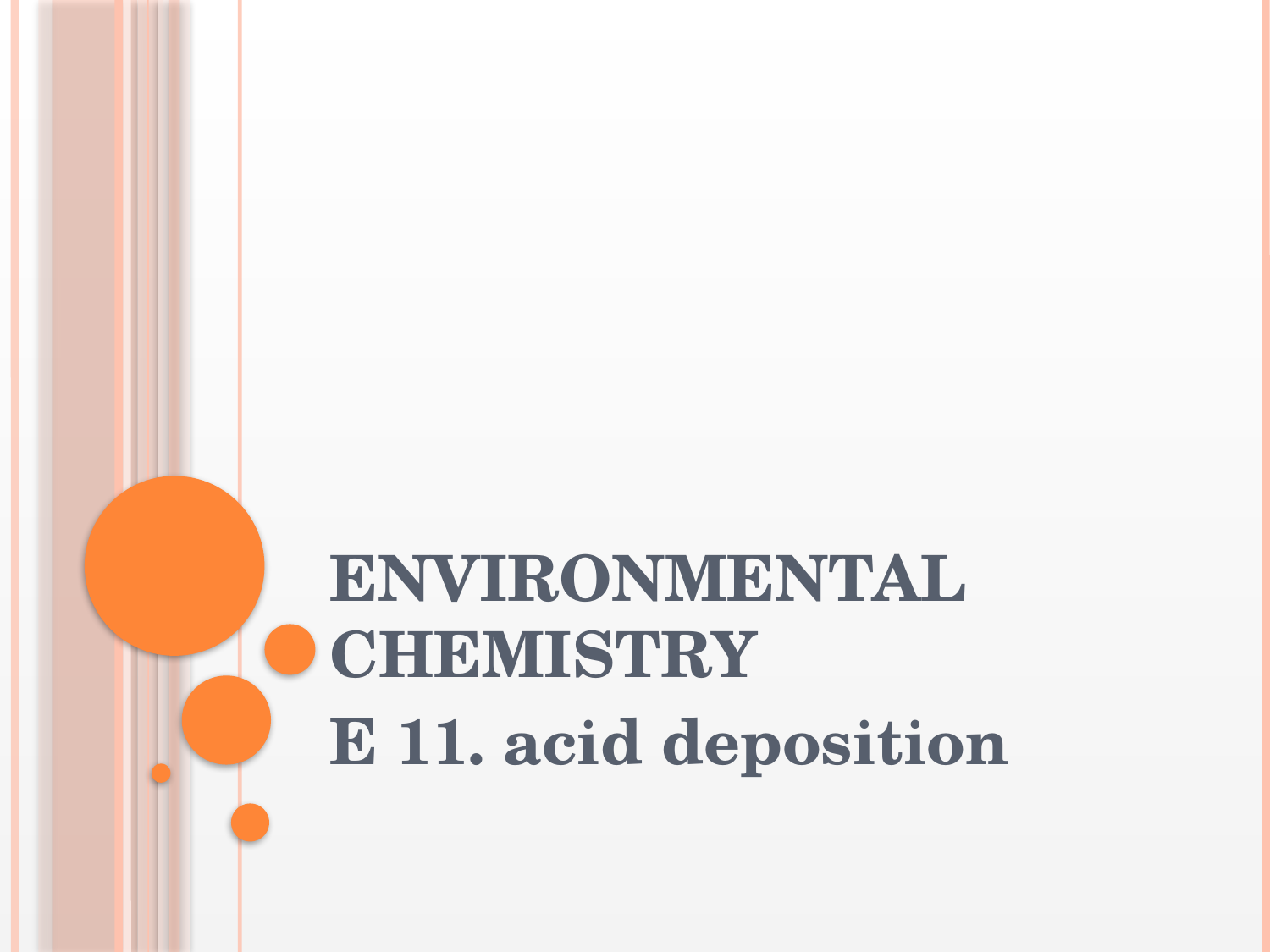

# Environmental chemistry
E 11. acid deposition